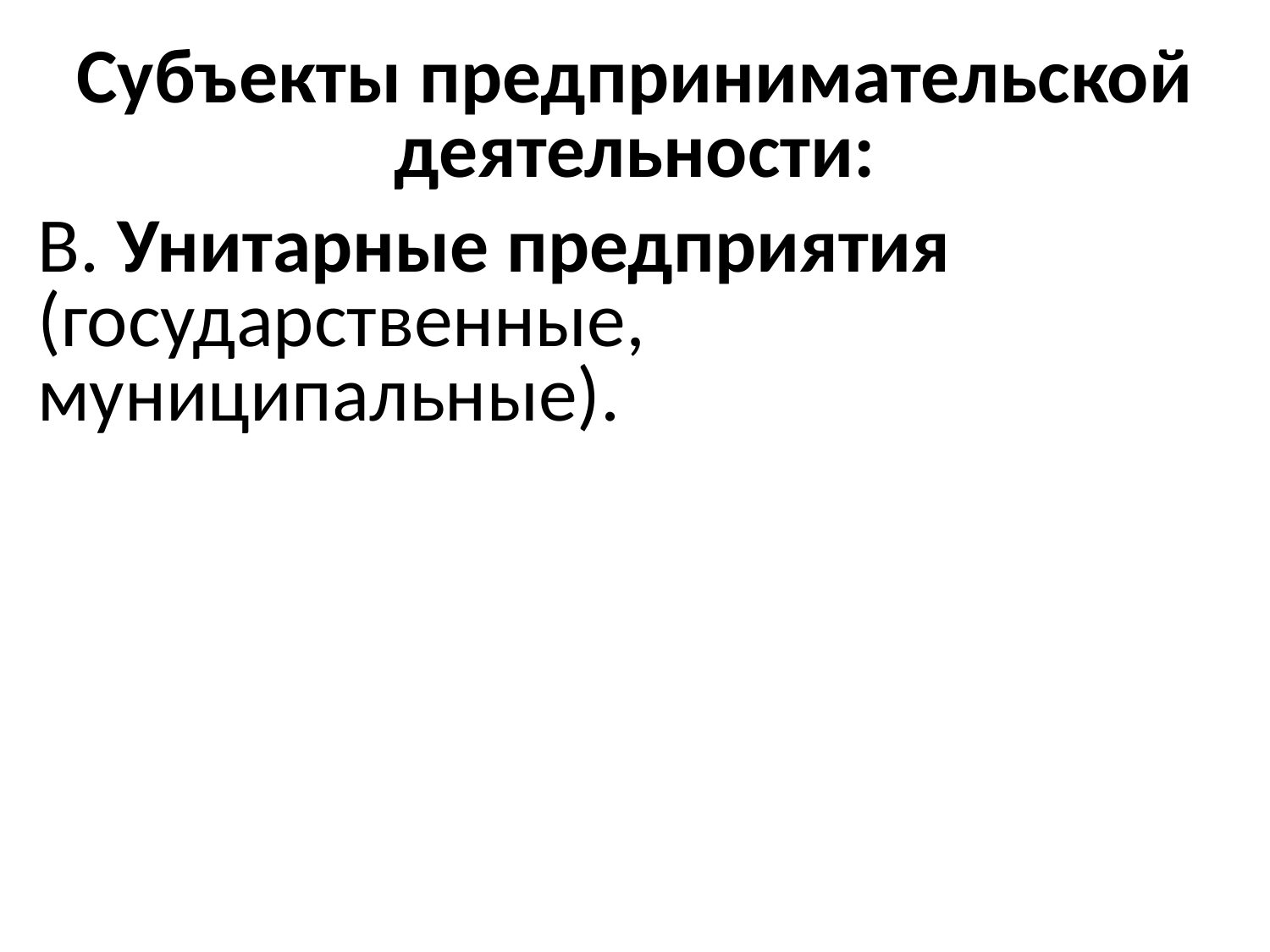

# Субъекты предпринимательской деятельности:
В. Унитарные предприятия (государственные, муниципальные).